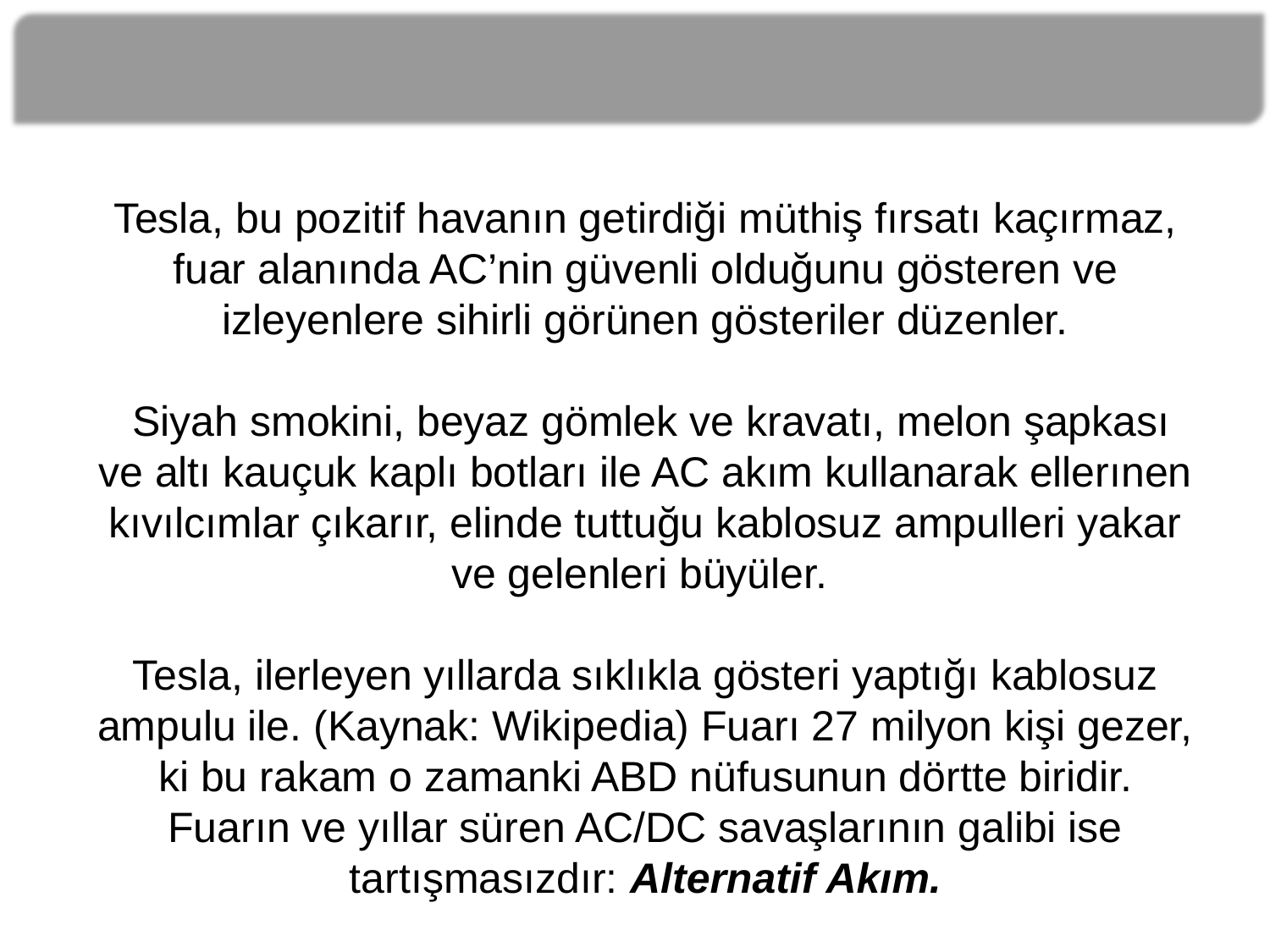

Tesla, bu pozitif havanın getirdiği müthiş fırsatı kaçırmaz, fuar alanında AC’nin güvenli olduğunu gösteren ve izleyenlere sihirli görünen gösteriler düzenler.

 Siyah smokini, beyaz gömlek ve kravatı, melon şapkası ve altı kauçuk kaplı botları ile AC akım kullanarak ellerınen kıvılcımlar çıkarır, elinde tuttuğu kablosuz ampulleri yakar ve gelenleri büyüler.

Tesla, ilerleyen yıllarda sıklıkla gösteri yaptığı kablosuz ampulu ile. (Kaynak: Wikipedia) Fuarı 27 milyon kişi gezer, ki bu rakam o zamanki ABD nüfusunun dörtte biridir. Fuarın ve yıllar süren AC/DC savaşlarının galibi ise tartışmasızdır: Alternatif Akım.